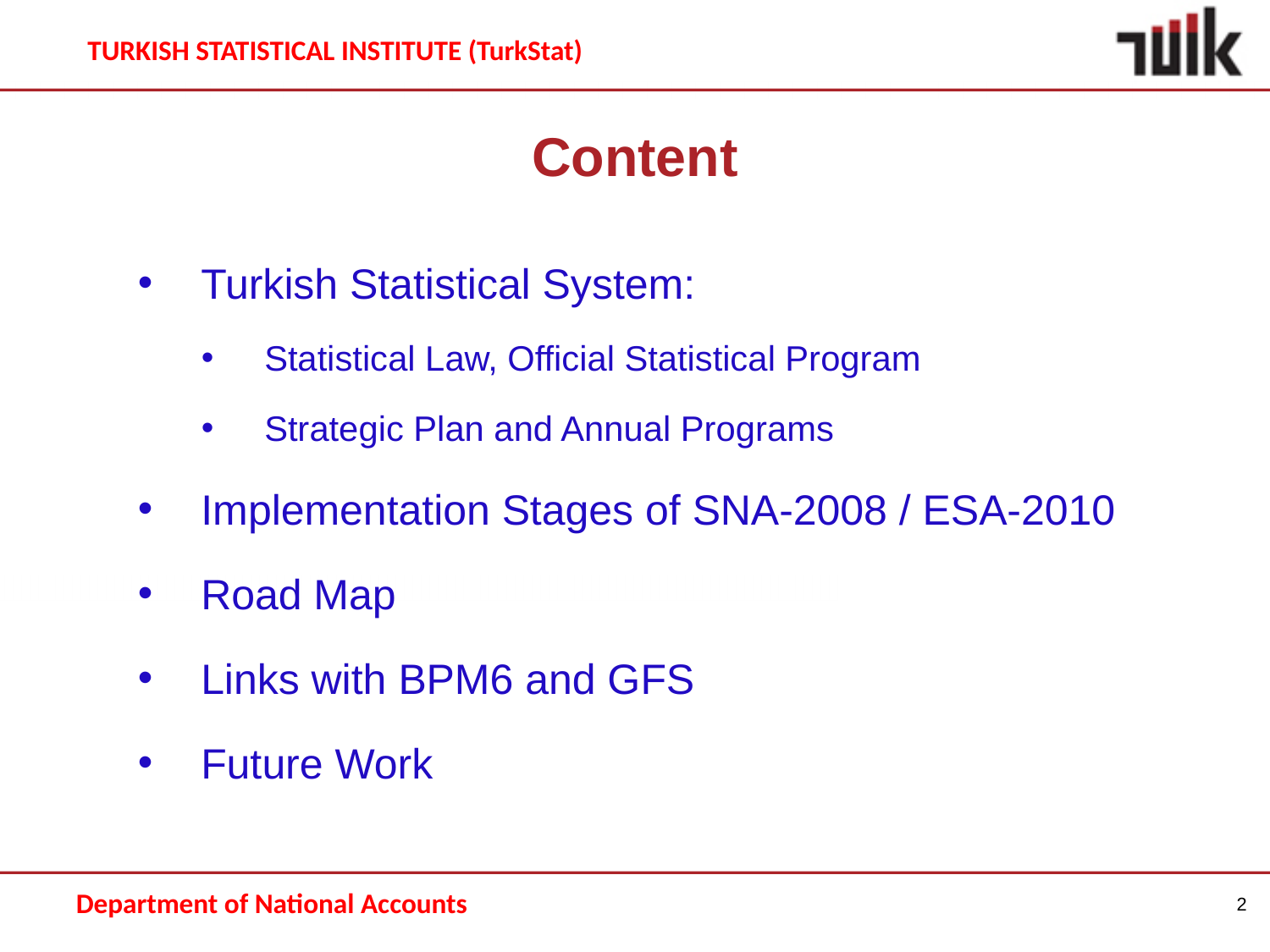

Content

Turkish Statistical System:
Statistical Law, Official Statistical Program
Strategic Plan and Annual Programs
Implementation Stages of SNA-2008 / ESA-2010
Road Map
Links with BPM6 and GFS
Future Work
2